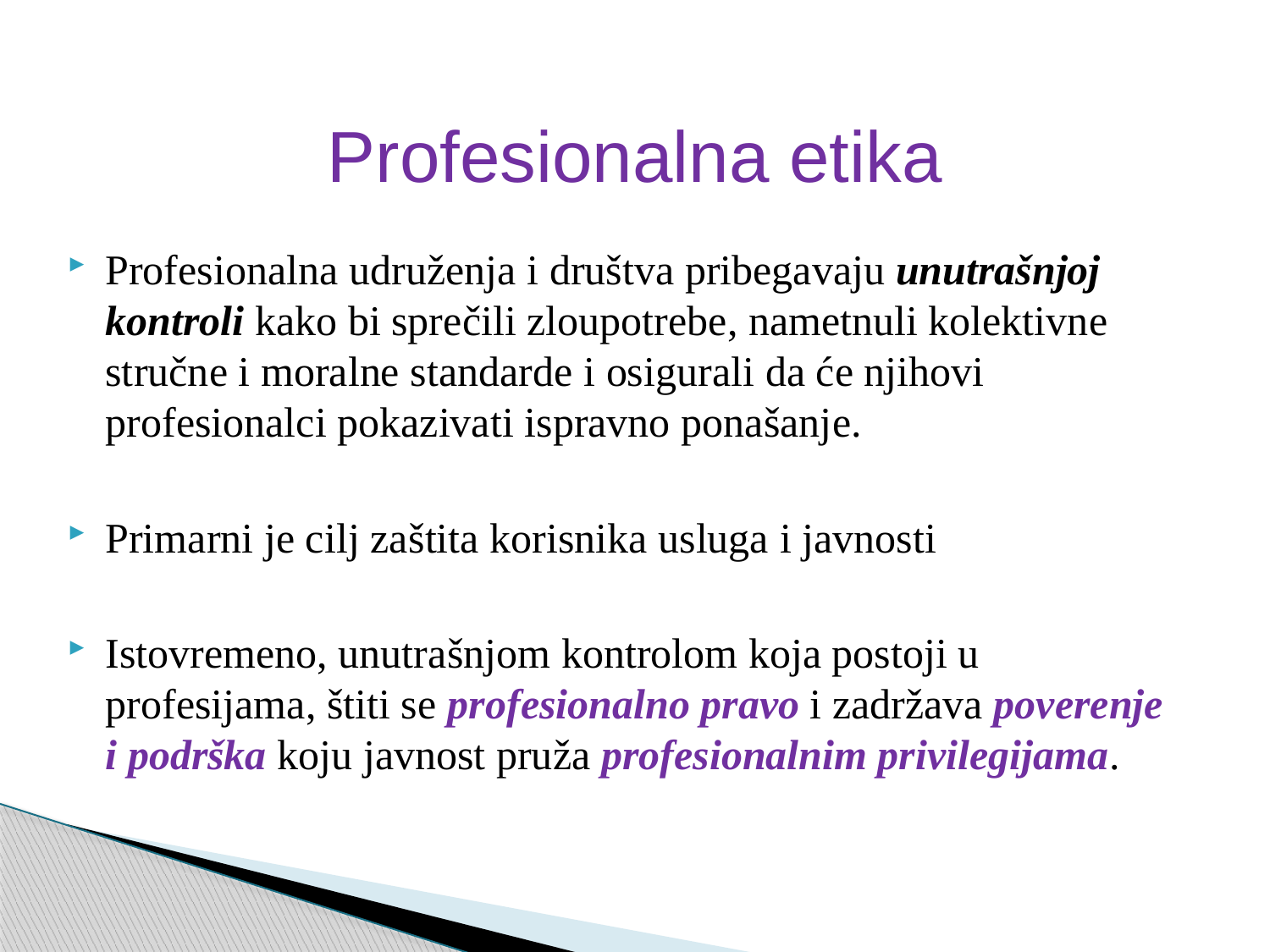

Profesionalna etika
Profesionalna udruženja i društva pribegavaju unutrašnjoj kontroli kako bi sprečili zloupotrebe, nametnuli kolektivne stručne i moralne standarde i osigurali da će njihovi profesionalci pokazivati ispravno ponašanje.

Primarni je cilj zaštita korisnika usluga i javnosti

Istovremeno, unutrašnjom kontrolom koja postoji u profesijama, štiti se profesionalno pravo i zadržava poverenje i podrška koju javnost pruža profesionalnim privilegijama.